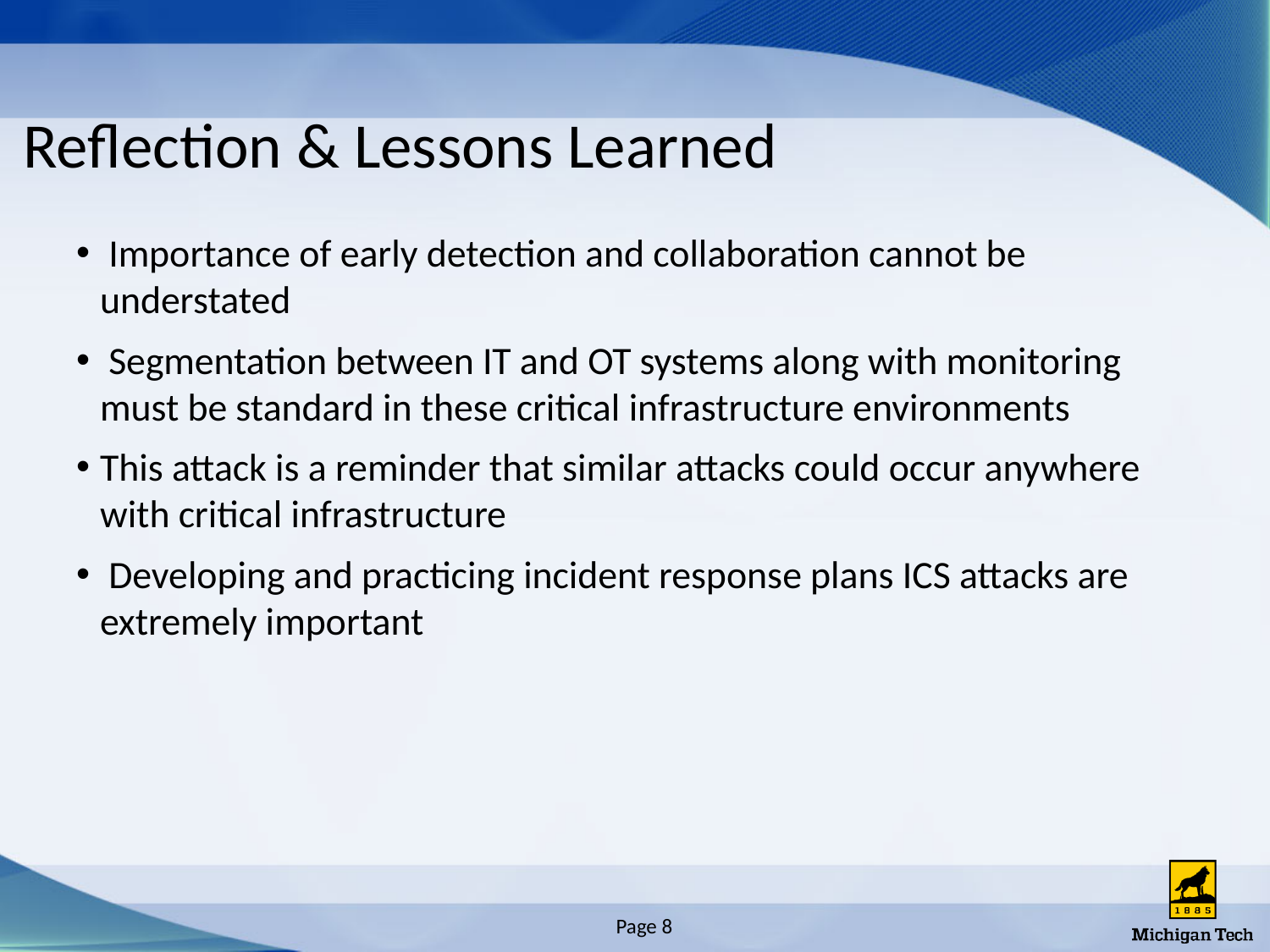

# Reflection & Lessons Learned
 Importance of early detection and collaboration cannot be understated
 Segmentation between IT and OT systems along with monitoring must be standard in these critical infrastructure environments
This attack is a reminder that similar attacks could occur anywhere with critical infrastructure
 Developing and practicing incident response plans ICS attacks are extremely important